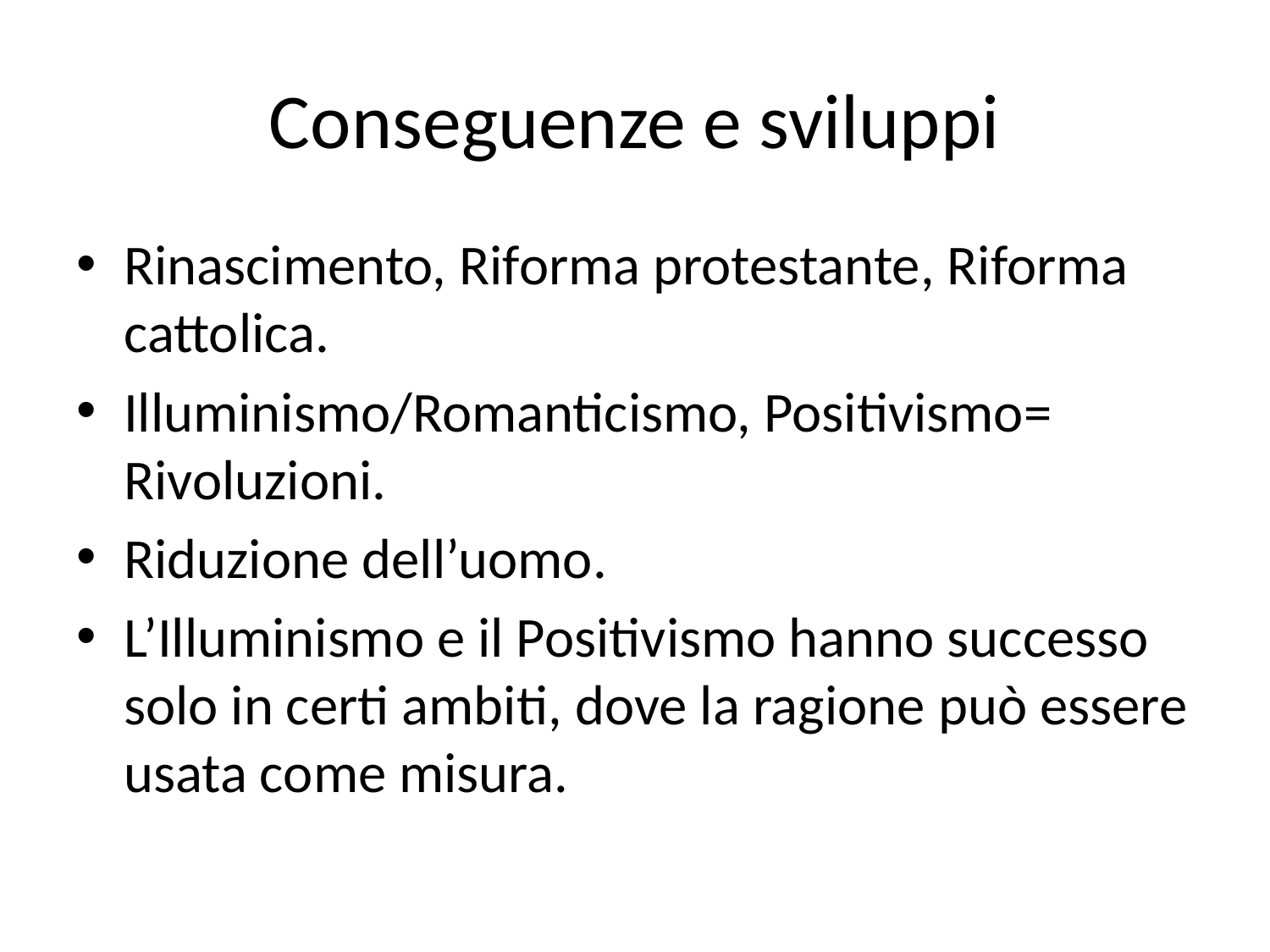

# Conseguenze e sviluppi
Rinascimento, Riforma protestante, Riforma cattolica.
Illuminismo/Romanticismo, Positivismo= Rivoluzioni.
Riduzione dell’uomo.
L’Illuminismo e il Positivismo hanno successo solo in certi ambiti, dove la ragione può essere usata come misura.